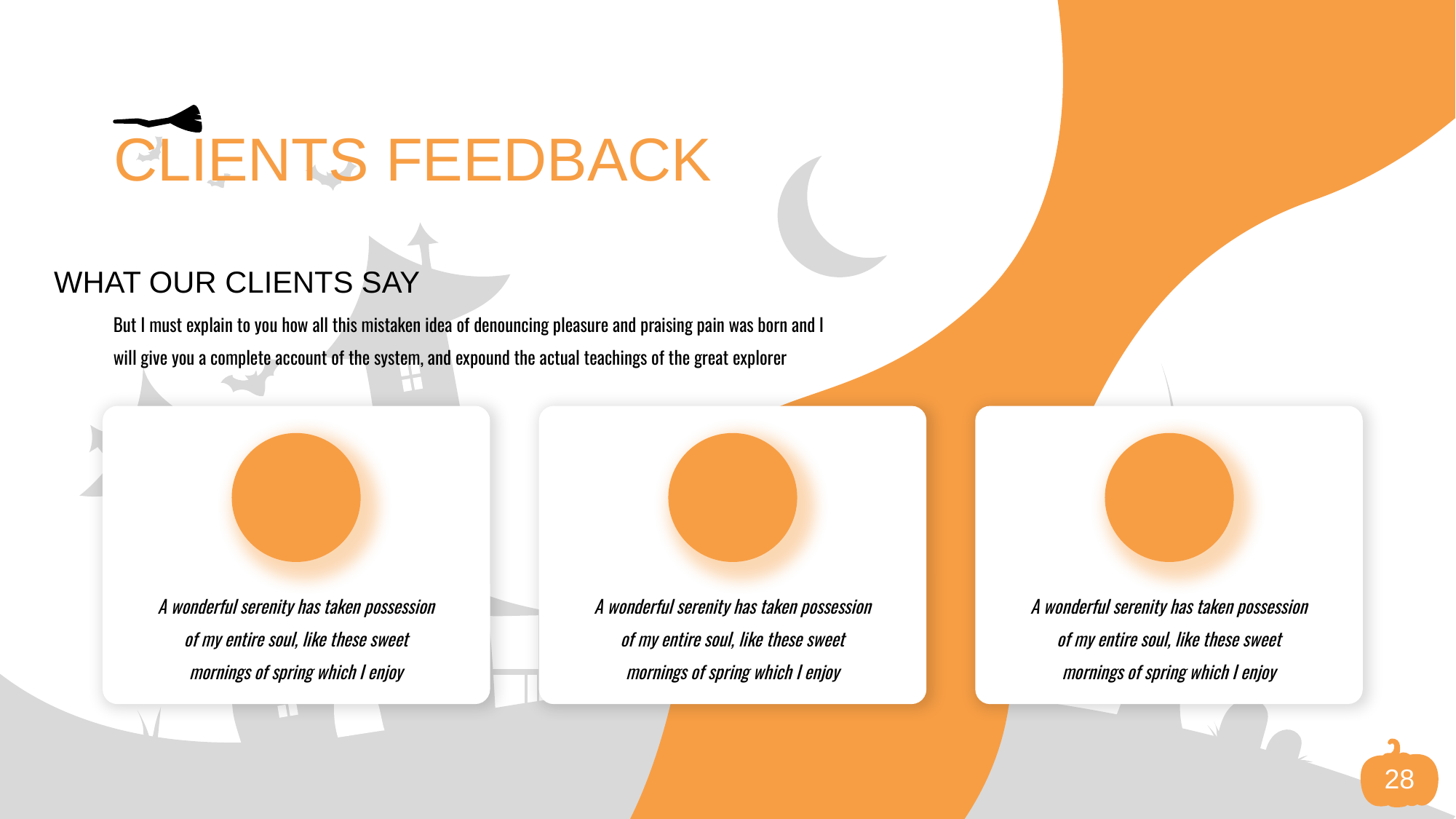

# CLIENTS FEEDBACK
WHAT OUR CLIENTS SAY
But I must explain to you how all this mistaken idea of denouncing pleasure and praising pain was born and I will give you a complete account of the system, and expound the actual teachings of the great explorer

A wonderful serenity has taken possession of my entire soul, like these sweet mornings of spring which I enjoy
A wonderful serenity has taken possession of my entire soul, like these sweet mornings of spring which I enjoy
A wonderful serenity has taken possession of my entire soul, like these sweet mornings of spring which I enjoy